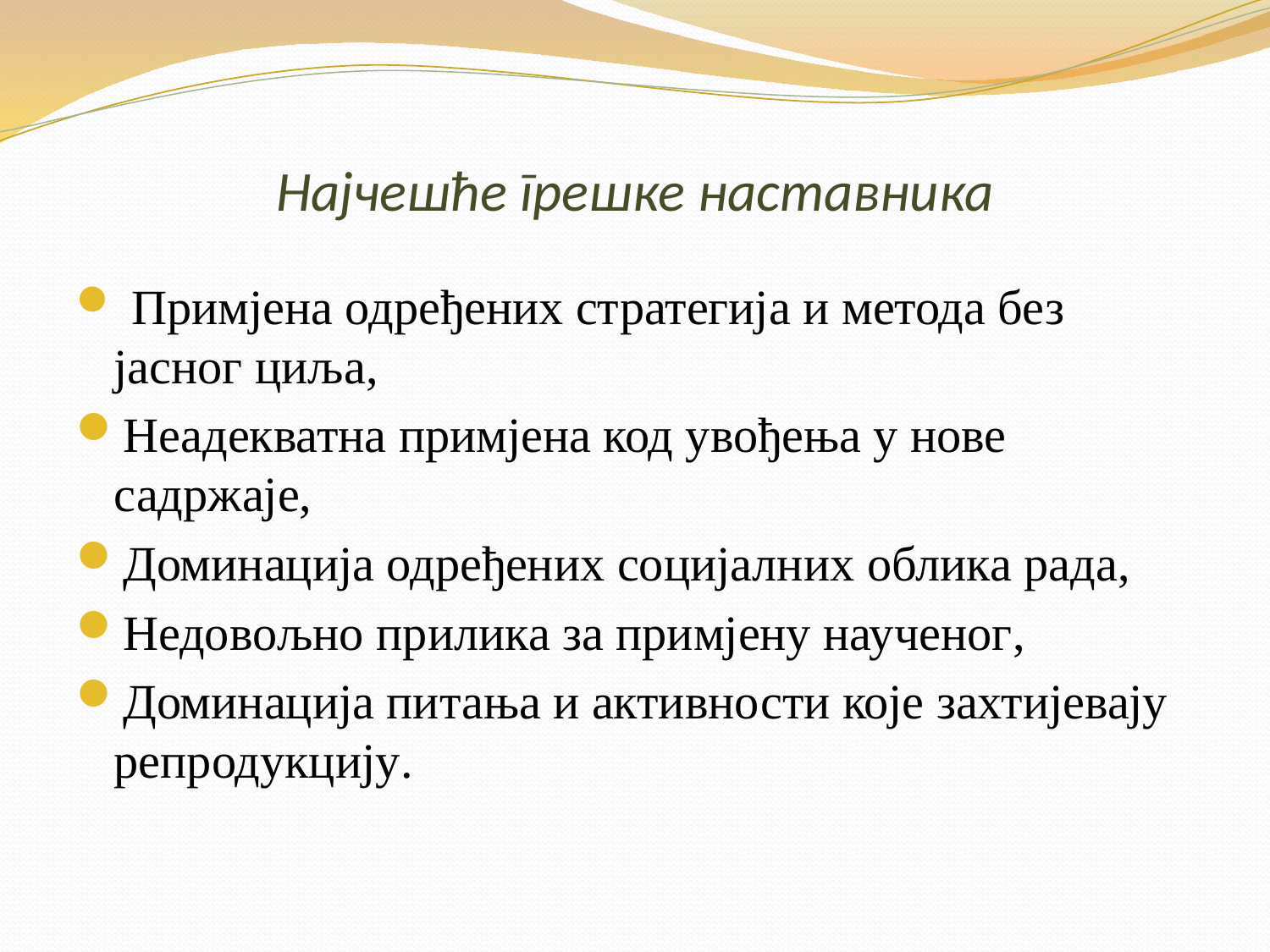

# Најчешће грешке наставника
 Примјена одређених стратегија и метода без јасног циља,
Неадекватна примјена код увођења у нове садржаје,
Доминација одређених социјалних облика рада,
Недовољно прилика за примјену наученог,
Доминација питања и активности које захтијевају репродукцију.